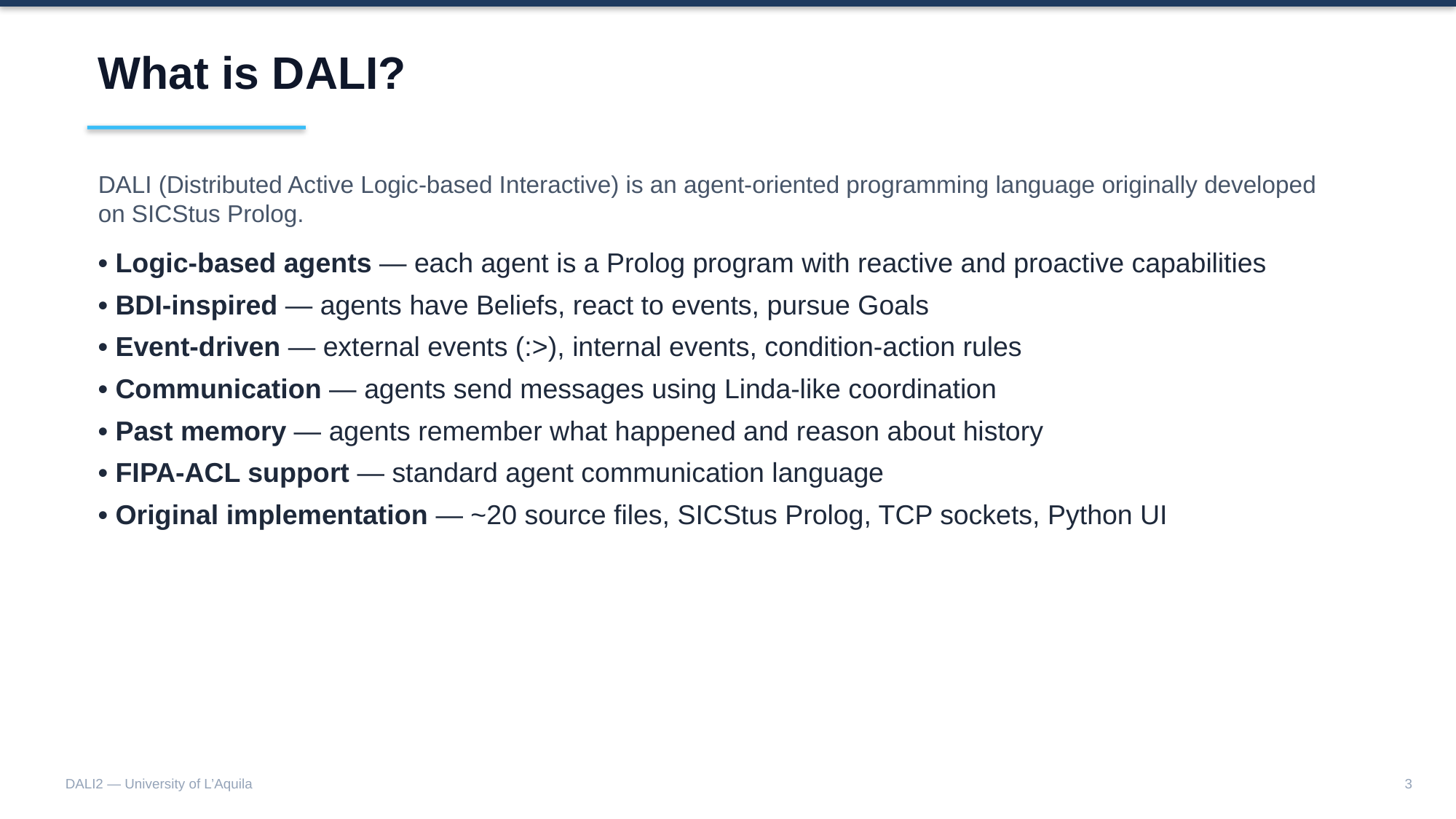

What is DALI?

DALI (Distributed Active Logic-based Interactive) is an agent-oriented programming language originally developed on SICStus Prolog.
• Logic-based agents — each agent is a Prolog program with reactive and proactive capabilities
• BDI-inspired — agents have Beliefs, react to events, pursue Goals
• Event-driven — external events (:>), internal events, condition-action rules
• Communication — agents send messages using Linda-like coordination
• Past memory — agents remember what happened and reason about history
• FIPA-ACL support — standard agent communication language
• Original implementation — ~20 source files, SICStus Prolog, TCP sockets, Python UI
DALI2 — University of L’Aquila
3